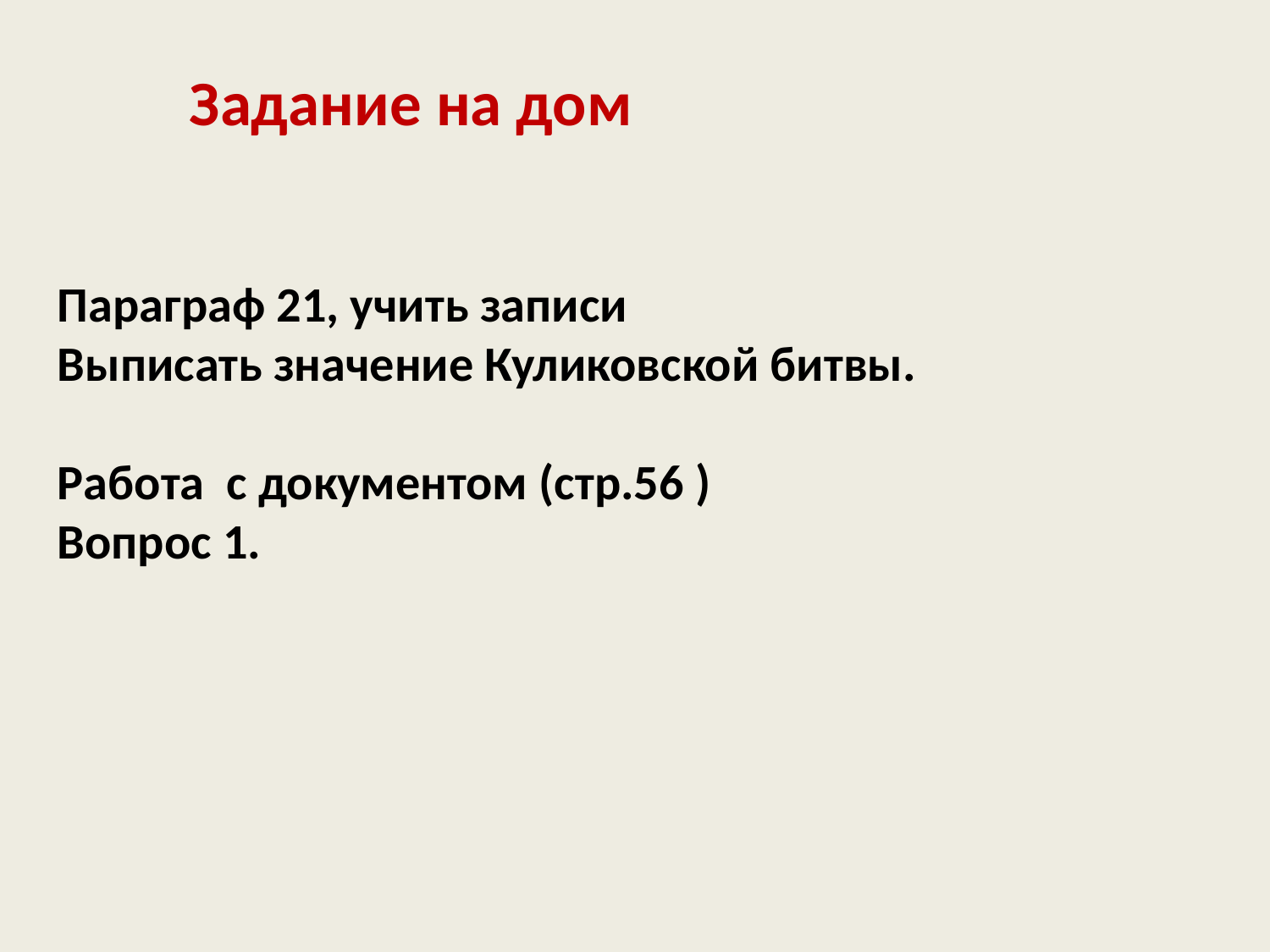

Задание на дом
Параграф 21, учить записи
Выписать значение Куликовской битвы.

Работа  с документом (стр.56 )
Вопрос 1.